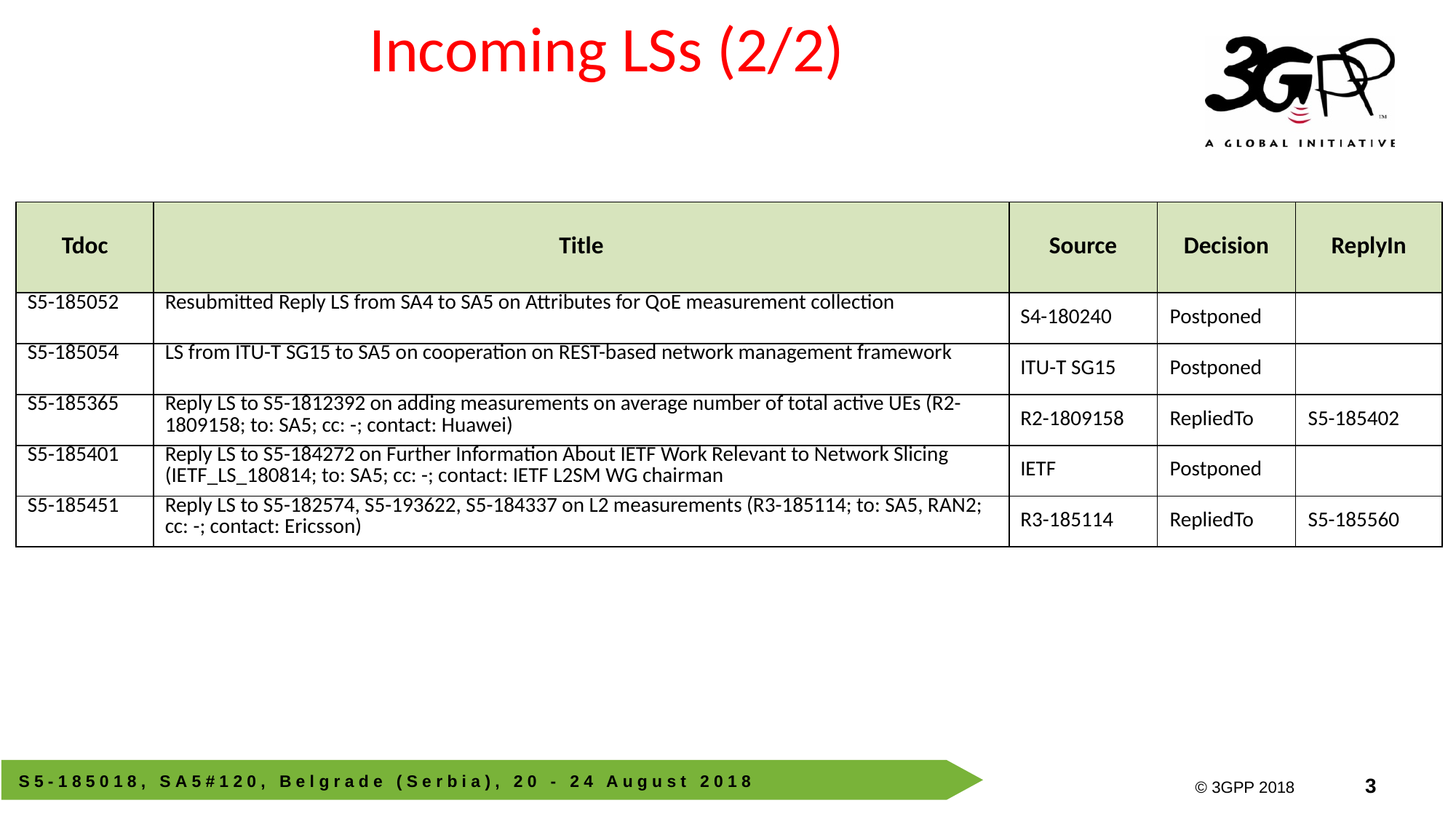

# Incoming LSs (2/2)
| Tdoc | Title | Source | Decision | ReplyIn |
| --- | --- | --- | --- | --- |
| S5-185052 | Resubmitted Reply LS from SA4 to SA5 on Attributes for QoE measurement collection | S4-180240 | Postponed |  |
| S5-185054 | LS from ITU-T SG15 to SA5 on cooperation on REST-based network management framework | ITU-T SG15 | Postponed |  |
| S5-185365 | Reply LS to S5-1812392 on adding measurements on average number of total active UEs (R2-1809158; to: SA5; cc: -; contact: Huawei) | R2-1809158 | RepliedTo | S5-185402 |
| S5-185401 | Reply LS to S5-184272 on Further Information About IETF Work Relevant to Network Slicing (IETF\_LS\_180814; to: SA5; cc: -; contact: IETF L2SM WG chairman | IETF | Postponed |  |
| S5-185451 | Reply LS to S5-182574, S5-193622, S5-184337 on L2 measurements (R3-185114; to: SA5, RAN2; cc: -; contact: Ericsson) | R3-185114 | RepliedTo | S5-185560 |